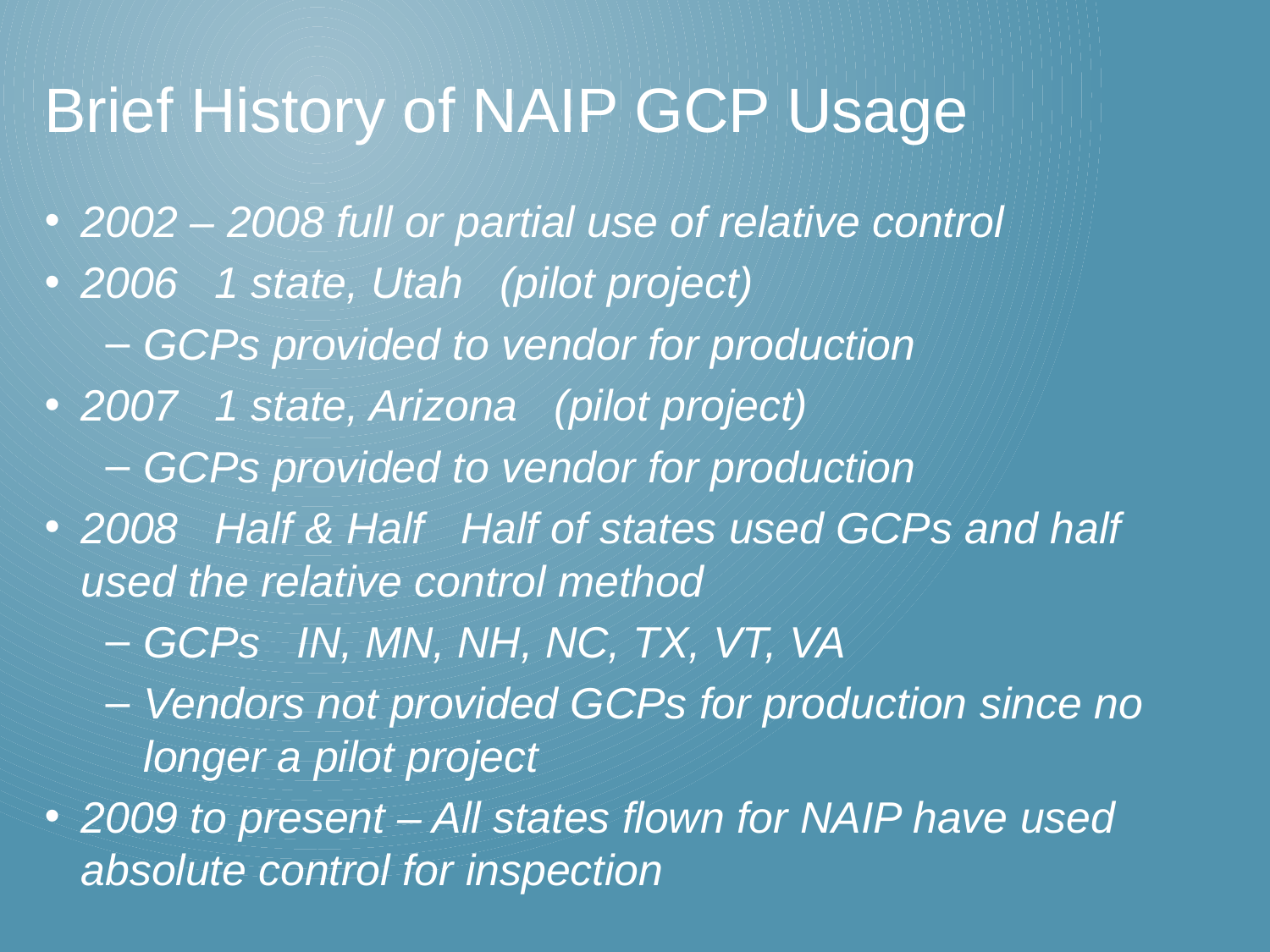

Brief History of NAIP GCP Usage

2002 – 2008 full or partial use of relative control
2006   1 state, Utah   (pilot project)
GCPs provided to vendor for production
2007   1 state, Arizona   (pilot project)
GCPs provided to vendor for production
2008   Half & Half   Half of states used GCPs and half used the relative control method
GCPs   IN, MN, NH, NC, TX, VT, VA
Vendors not provided GCPs for production since no longer a pilot project
2009 to present – All states flown for NAIP have used absolute control for inspection